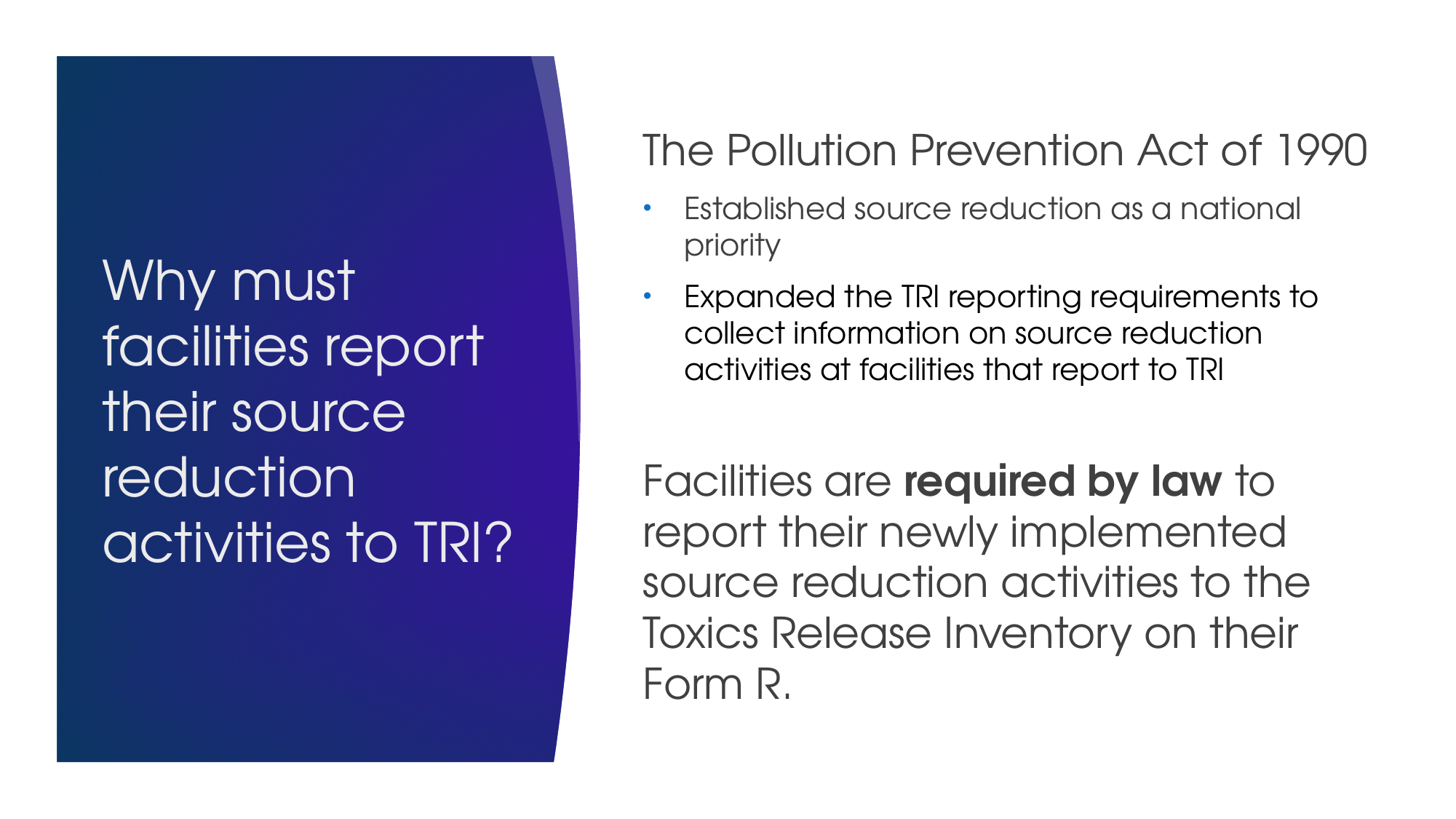

4

The Pollution Prevention Act of 1990
Established source reduction as a national priority
Expanded the TRI reporting requirements to collect information on source reduction activities at facilities that report to TRI

Facilities are required by law to report their newly implemented source reduction activities to the Toxics Release Inventory on their Form R.

# Why must facilities report their source reduction activities to TRI?